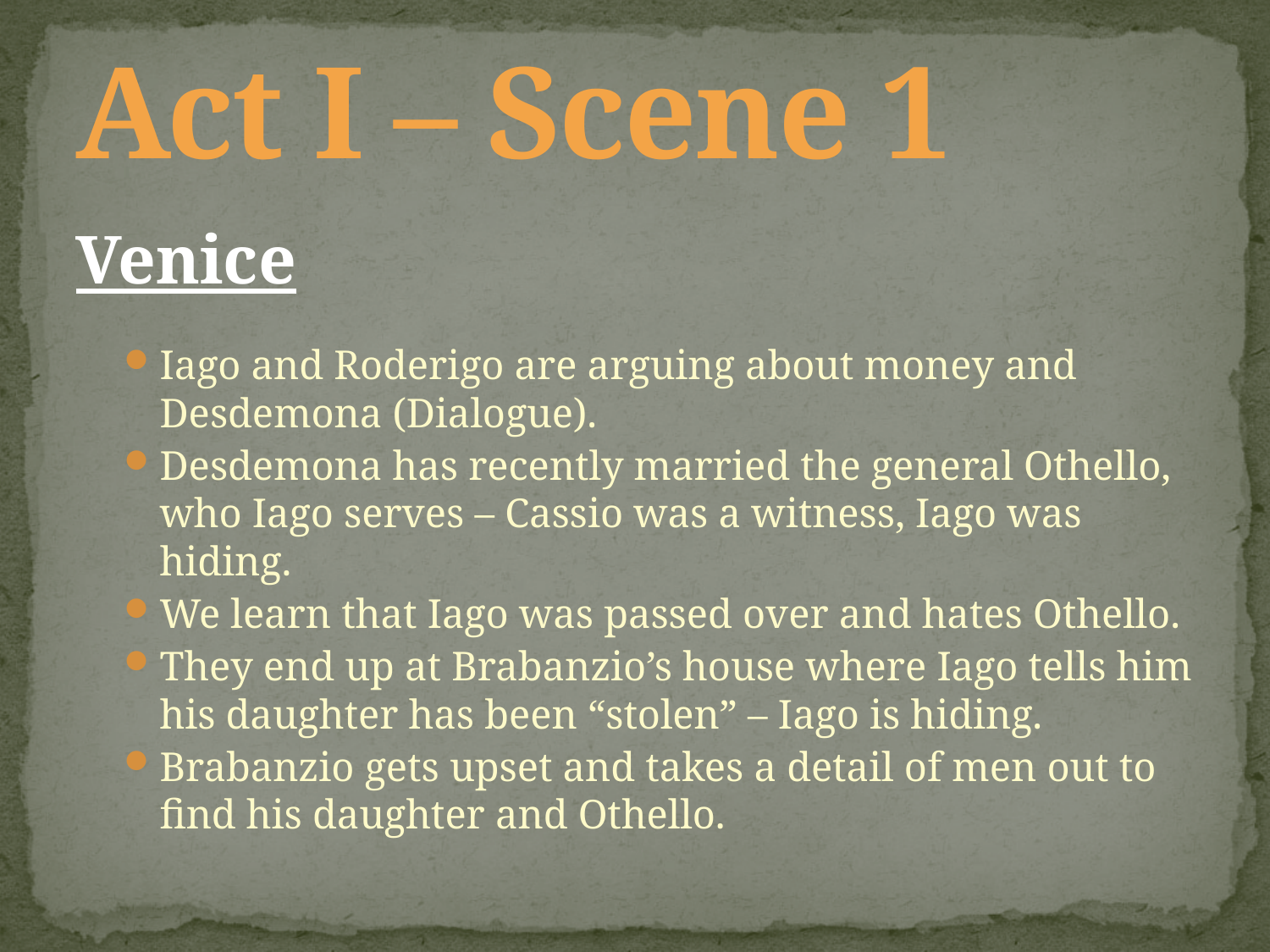

# Act I – Scene 1
Venice

Iago and Roderigo are arguing about money and Desdemona (Dialogue).
Desdemona has recently married the general Othello, who Iago serves – Cassio was a witness, Iago was hiding.
We learn that Iago was passed over and hates Othello.
They end up at Brabanzio’s house where Iago tells him his daughter has been “stolen” – Iago is hiding.
Brabanzio gets upset and takes a detail of men out to find his daughter and Othello.